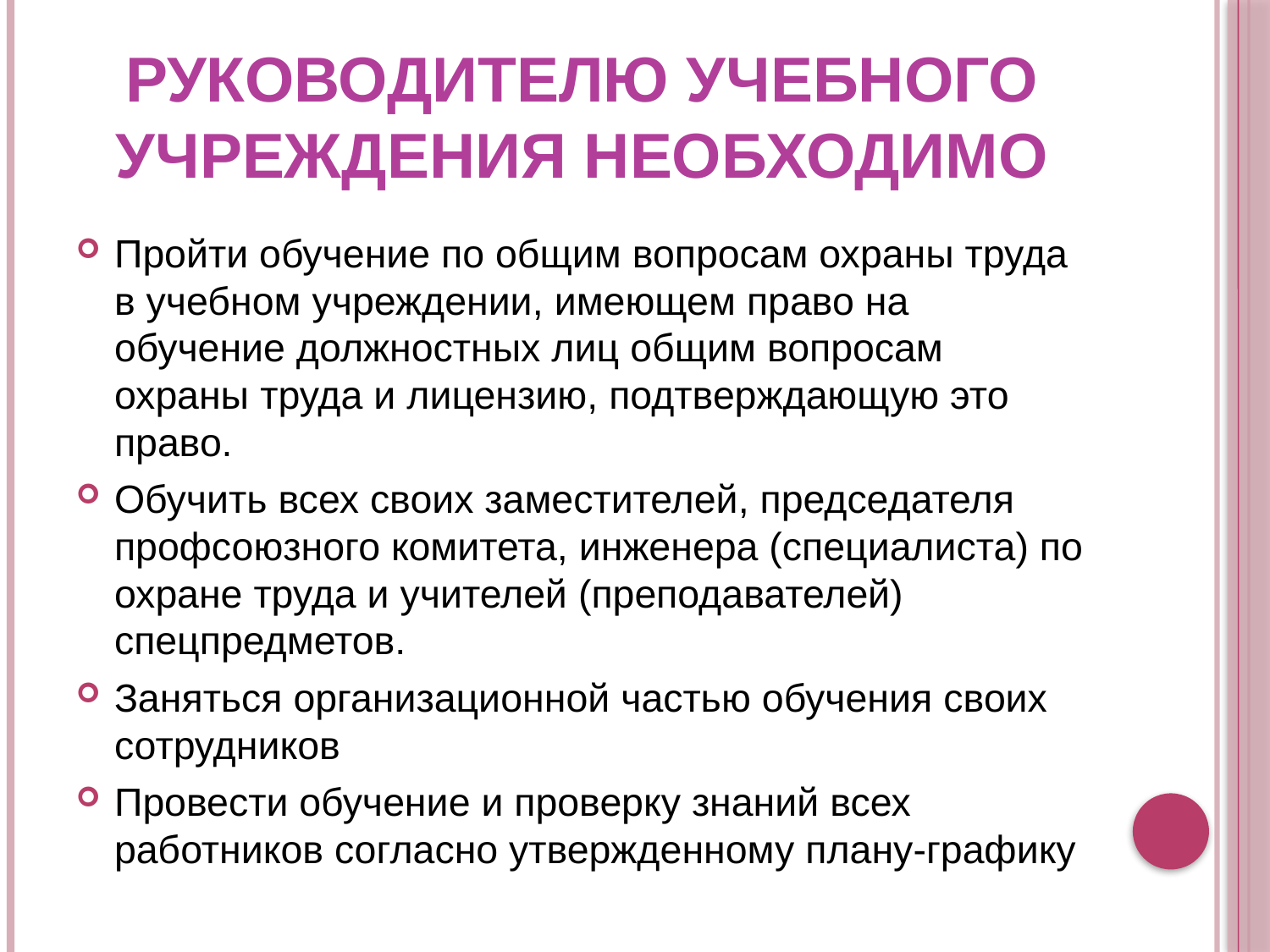

# Руководителю учебного учреждения необходимо
Пройти обучение по общим вопросам охраны труда в учебном учреждении, имеющем право на обучение должностных лиц общим вопросам охраны труда и лицензию, подтверждающую это право.
Обучить всех своих заместителей, председателя профсоюзного комитета, инженера (специалиста) по охране труда и учителей (преподавателей) спецпредметов.
Заняться организационной частью обучения своих сотрудников
Провести обучение и проверку знаний всех работников согласно утвержденному плану-графику